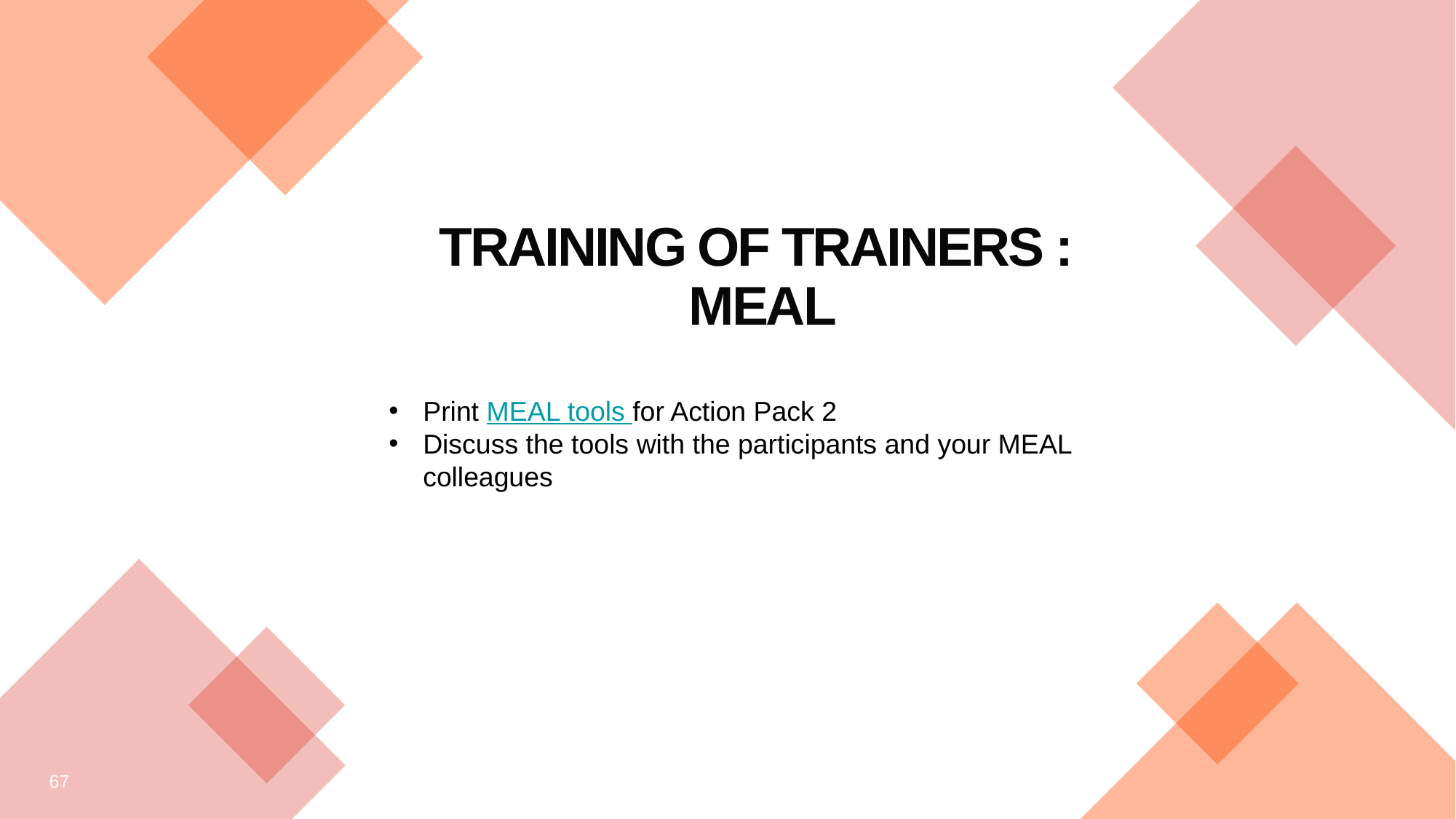

# Training of trainers : meal

Print MEAL tools for Action Pack 2
Discuss the tools with the participants and your MEAL colleagues

67